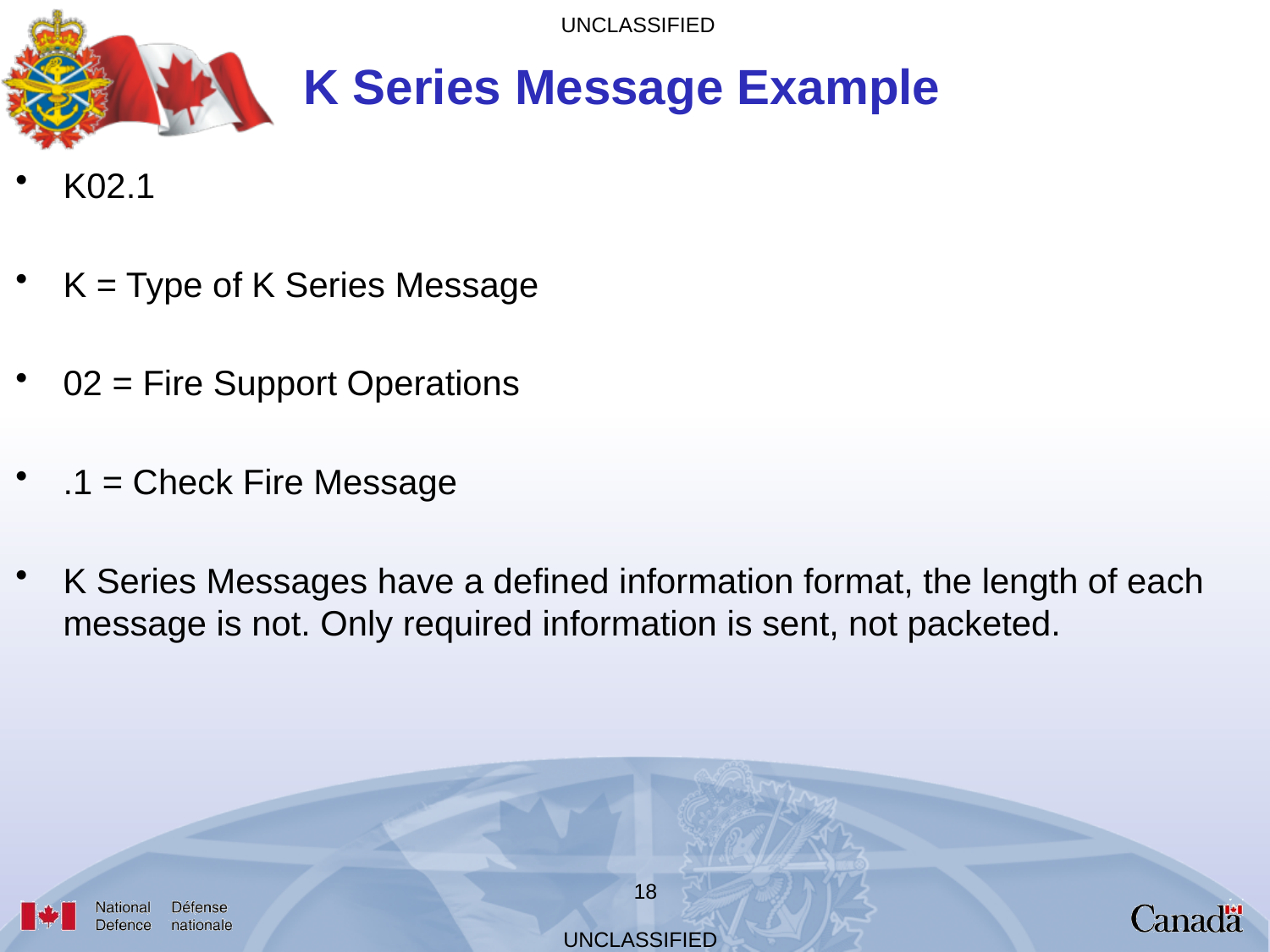

# K Series Message Example
K02.1

K = Type of K Series Message

02 = Fire Support Operations

.1 = Check Fire Message

K Series Messages have a defined information format, the length of each message is not. Only required information is sent, not packeted.